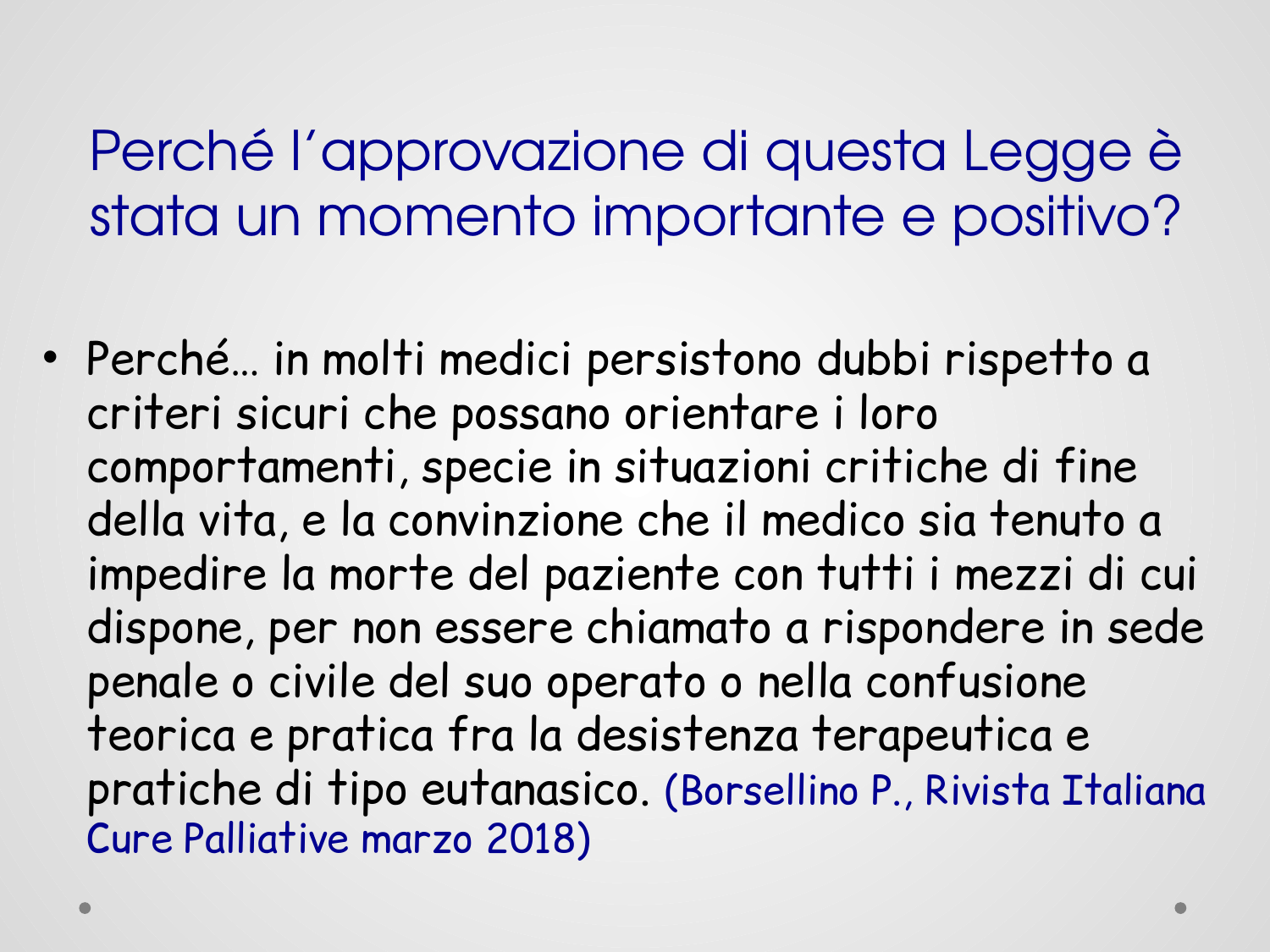

Perché l’approvazione di questa Legge è stata un momento importante e positivo?

Perché… in molti medici persistono dubbi rispetto a criteri sicuri che possano orientare i loro comportamenti, specie in situazioni critiche di fine della vita, e la convinzione che il medico sia tenuto a impedire la morte del paziente con tutti i mezzi di cui dispone, per non essere chiamato a rispondere in sede penale o civile del suo operato o nella confusione teorica e pratica fra la desistenza terapeutica e pratiche di tipo eutanasico. (Borsellino P., Rivista Italiana Cure Palliative marzo 2018)